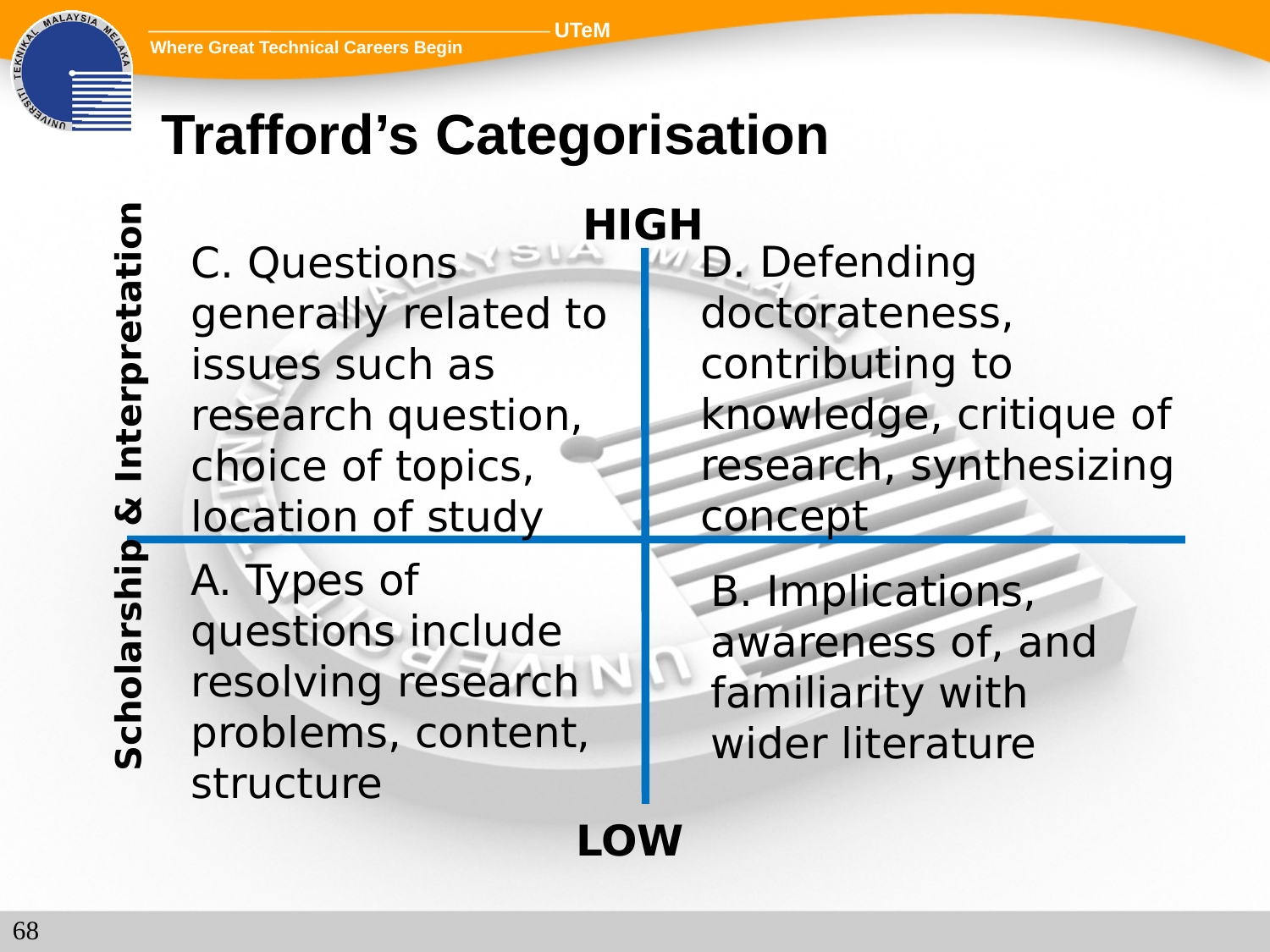

# Trafford’s Categorisation
HIGH
D. Defending doctorateness, contributing to knowledge, critique of research, synthesizing concept
C. Questions generally related to issues such as research question, choice of topics, location of study

Scholarship & Interpretation

A. Types of questions include resolving research problems, content, structure
B. Implications, awareness of, and familiarity with wider literature
LOW